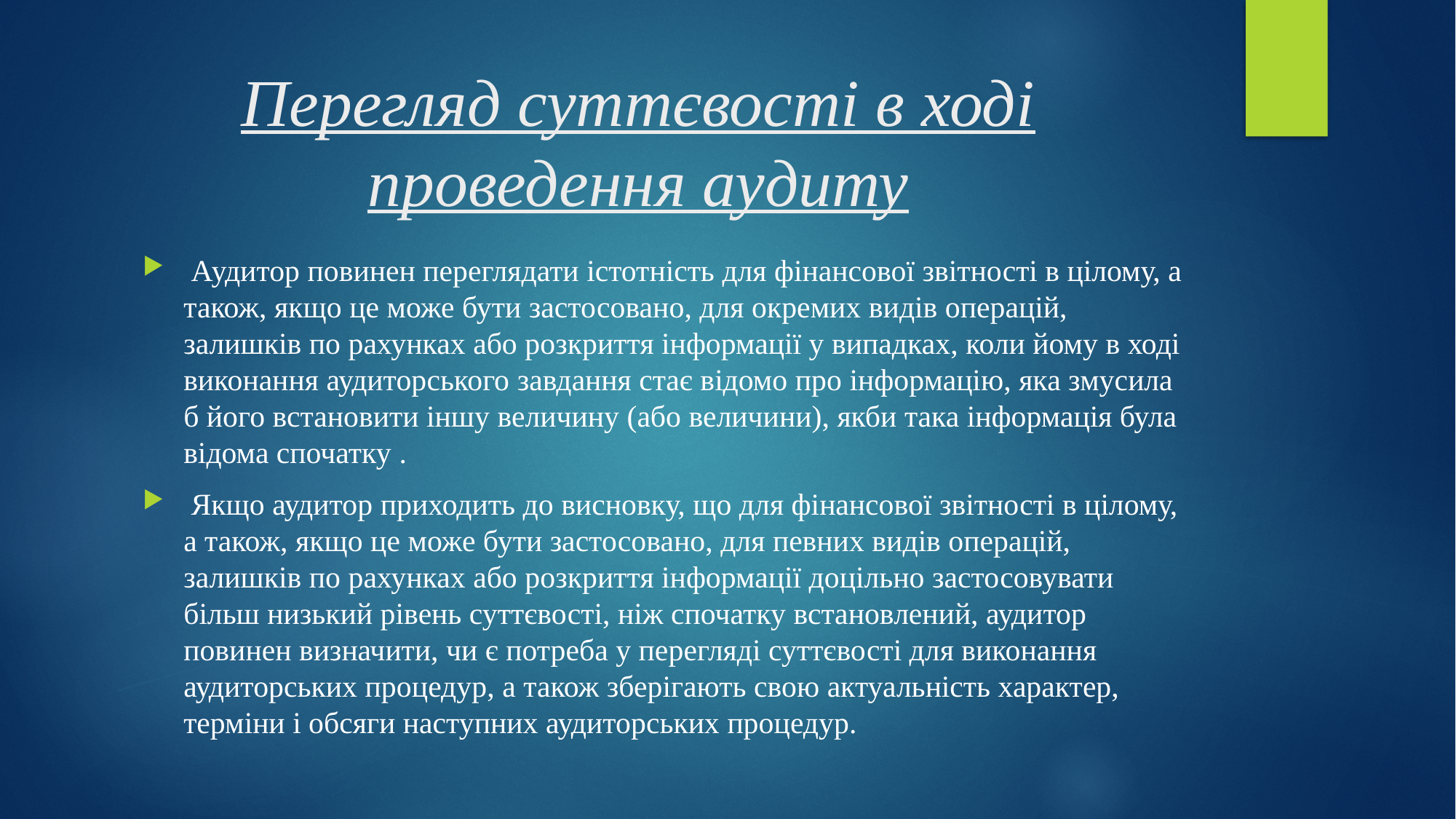

# Перегляд суттєвості в ході проведення аудиту
 Аудитор повинен переглядати істотність для фінансової звітності в цілому, а також, якщо це може бути застосовано, для окремих видів операцій, залишків по рахунках або розкриття інформації у випадках, коли йому в ході виконання аудиторського завдання стає відомо про інформацію, яка змусила б його встановити іншу величину (або величини), якби така інформація була відома спочатку .
 Якщо аудитор приходить до висновку, що для фінансової звітності в цілому, а також, якщо це може бути застосовано, для певних видів операцій, залишків по рахунках або розкриття інформації доцільно застосовувати більш низький рівень суттєвості, ніж спочатку встановлений, аудитор повинен визначити, чи є потреба у перегляді суттєвості для виконання аудиторських процедур, а також зберігають свою актуальність характер, терміни і обсяги наступних аудиторських процедур.